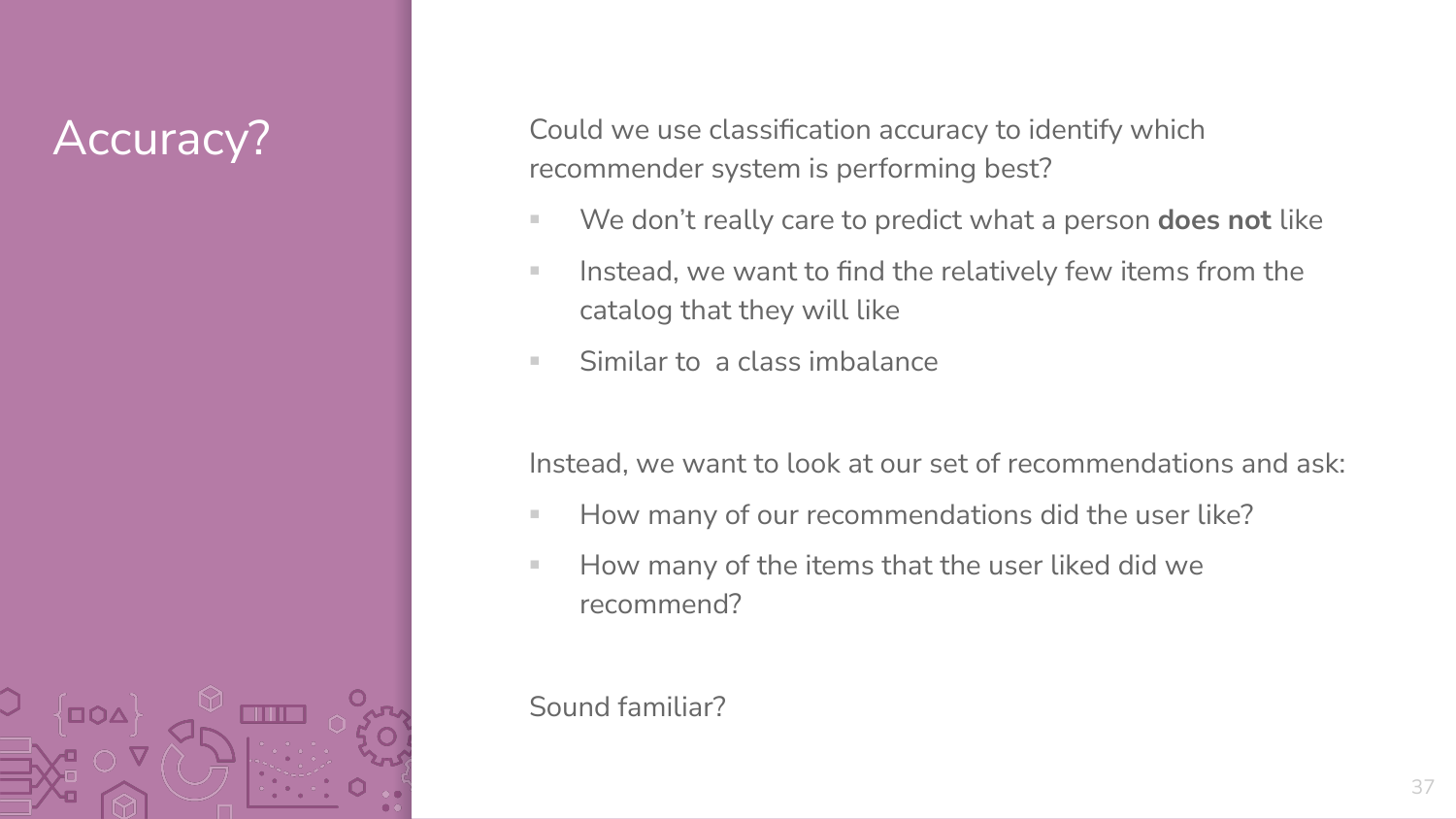

# Accuracy?
Could we use classification accuracy to identify which recommender system is performing best?
We don’t really care to predict what a person does not like
Instead, we want to find the relatively few items from the catalog that they will like
Similar to  a class imbalance

Instead, we want to look at our set of recommendations and ask:
How many of our recommendations did the user like?
How many of the items that the user liked did we recommend?

Sound familiar?
37